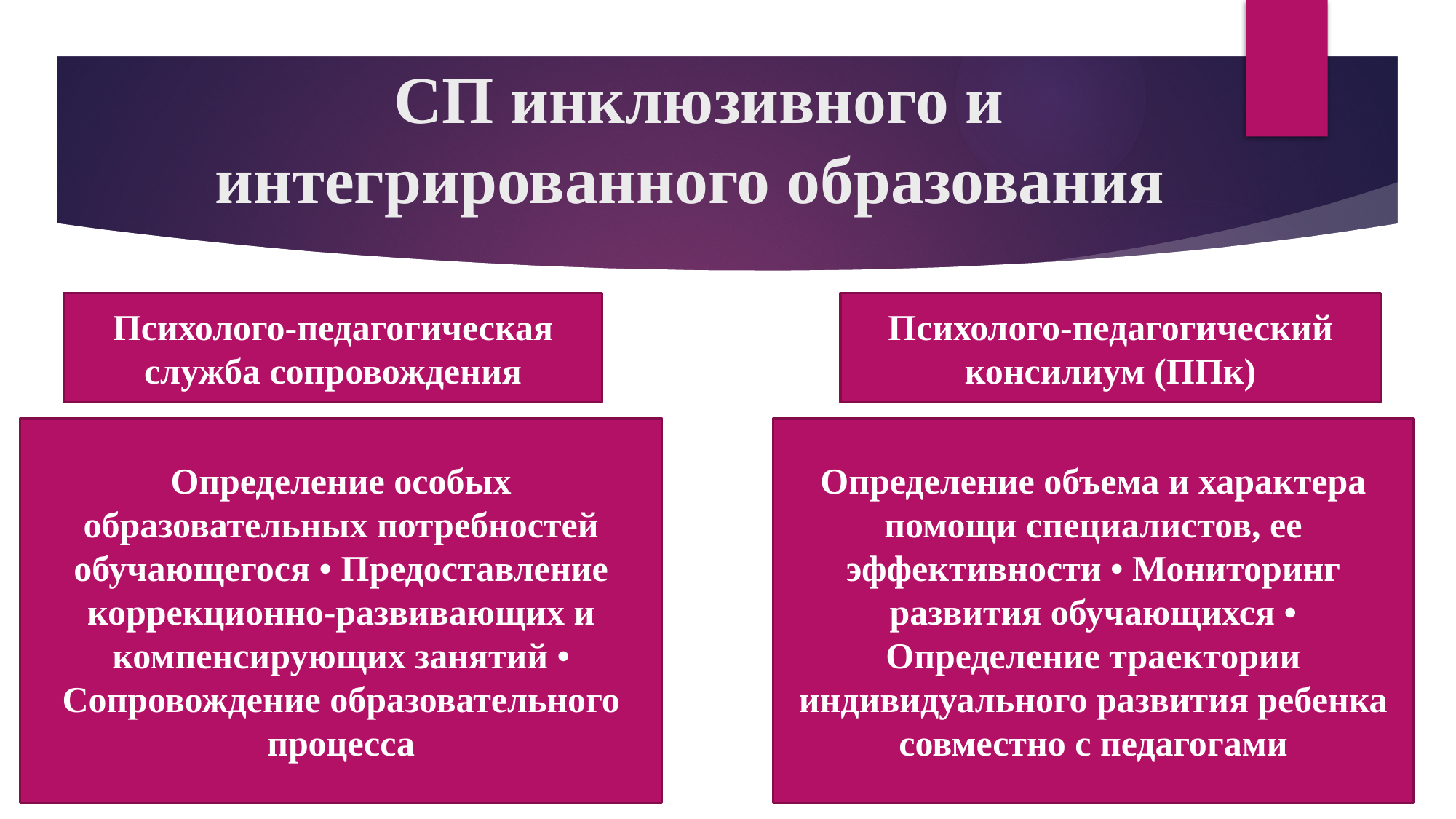

# СП инклюзивного и интегрированного образования
Психолого-педагогическая служба сопровождения
Психолого-педагогический консилиум (ППк)
Определение особых образовательных потребностей обучающегося • Предоставление коррекционно-развивающих и компенсирующих занятий • Сопровождение образовательного процесса
Определение объема и характера помощи специалистов, ее эффективности • Мониторинг развития обучающихся • Определение траектории индивидуального развития ребенка совместно с педагогами